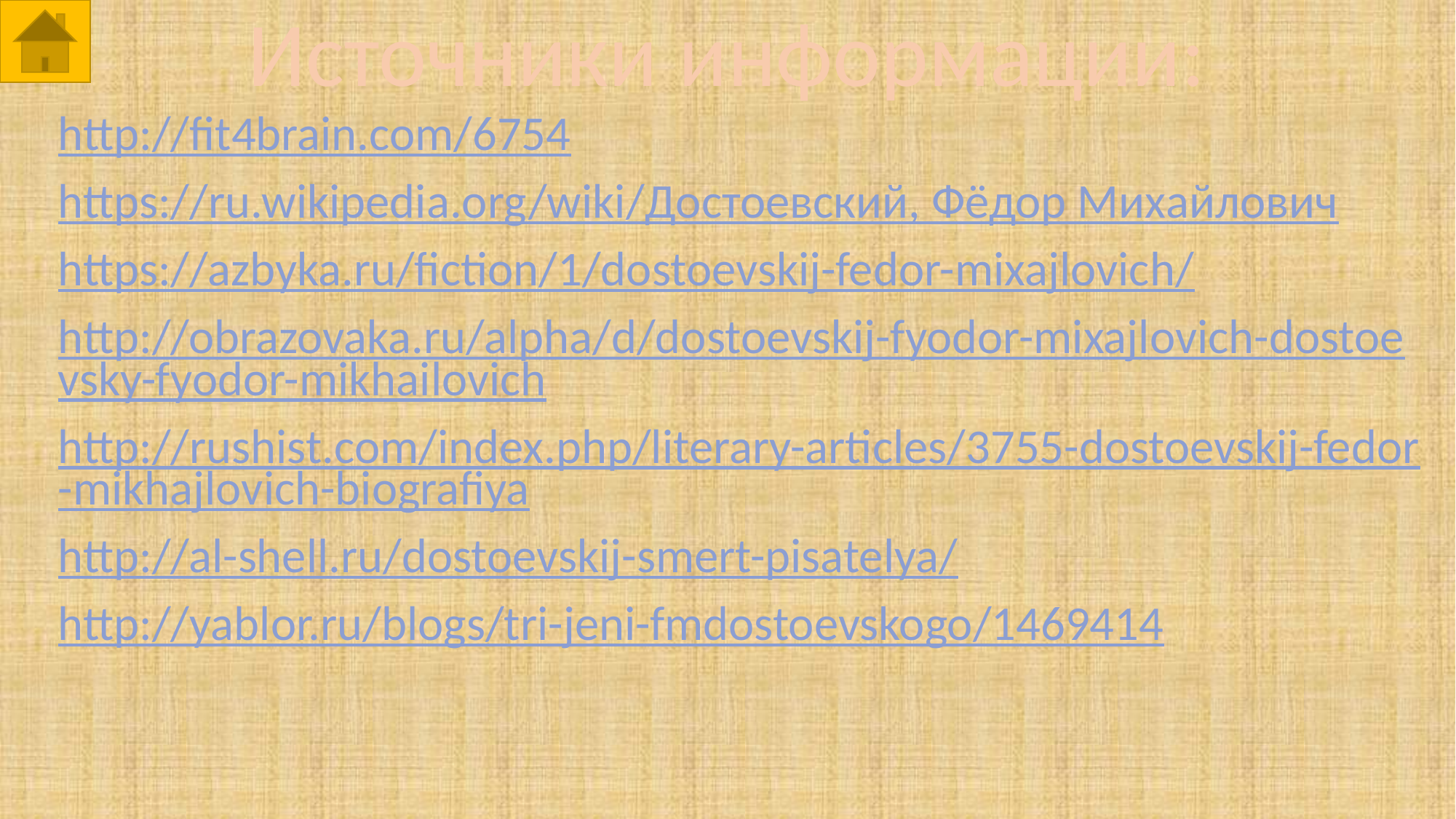

# Источники информации:
http://fit4brain.com/6754
https://ru.wikipedia.org/wiki/Достоевский, Фёдор Михайлович
https://azbyka.ru/fiction/1/dostoevskij-fedor-mixajlovich/
http://obrazovaka.ru/alpha/d/dostoevskij-fyodor-mixajlovich-dostoevsky-fyodor-mikhailovich
http://rushist.com/index.php/literary-articles/3755-dostoevskij-fedor-mikhajlovich-biografiya
http://al-shell.ru/dostoevskij-smert-pisatelya/
http://yablor.ru/blogs/tri-jeni-fmdostoevskogo/1469414